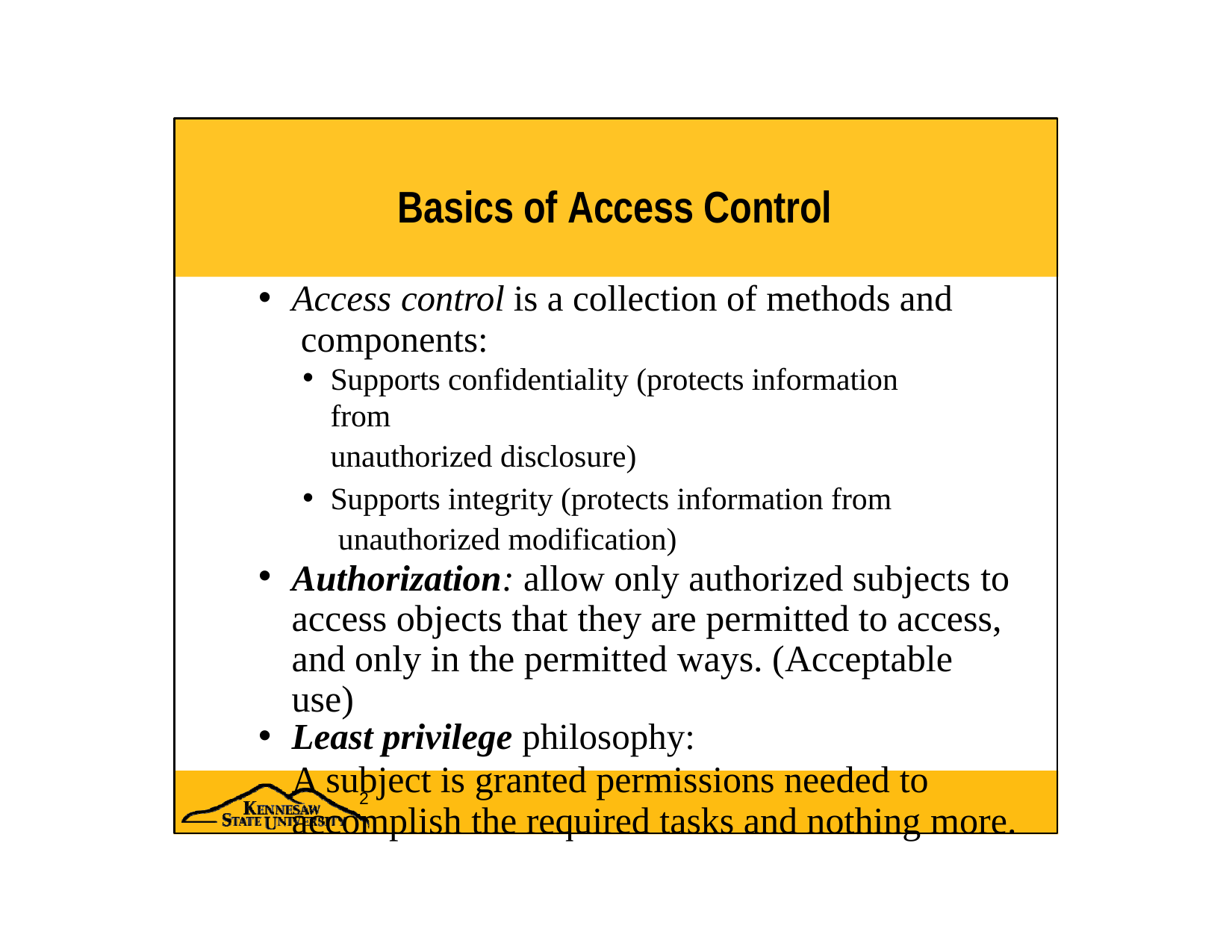

# Basics of Access Control
Access control is a collection of methods and  components:
Supports confidentiality (protects information from
unauthorized disclosure)
Supports integrity (protects information from  unauthorized modification)
Authorization: allow only authorized subjects to  access objects that they are permitted to access,  and only in the permitted ways. (Acceptable use)
Least privilege philosophy:
A subject is granted permissions needed to  accomplish the required tasks and nothing more.

2